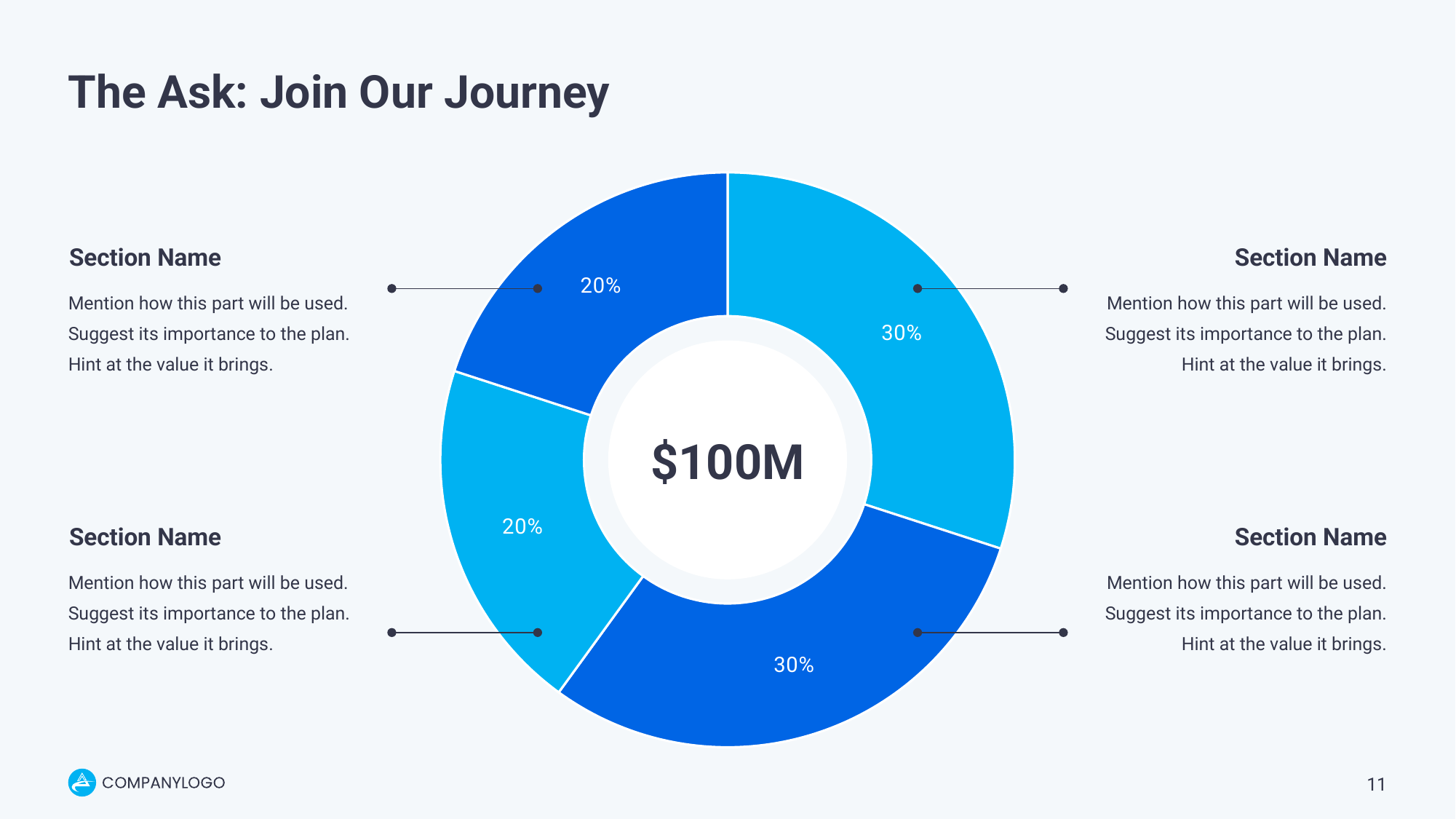

# The Ask: Join Our Journey

### Chart

| Category | Sales |
|---|---|
| 1st Qtr | 0.3 |
| 2nd Qtr | 0.3 |
| 3rd Qtr | 0.2 |
| 4th Qtr | 0.2 |
Section Name
Section Name
Mention how this part will be used.
Suggest its importance to the plan.
Hint at the value it brings.
Mention how this part will be used.
Suggest its importance to the plan.
Hint at the value it brings.
$100M
Section Name
Section Name
Mention how this part will be used.
Suggest its importance to the plan.
Hint at the value it brings.
Mention how this part will be used.
Suggest its importance to the plan.
Hint at the value it brings.